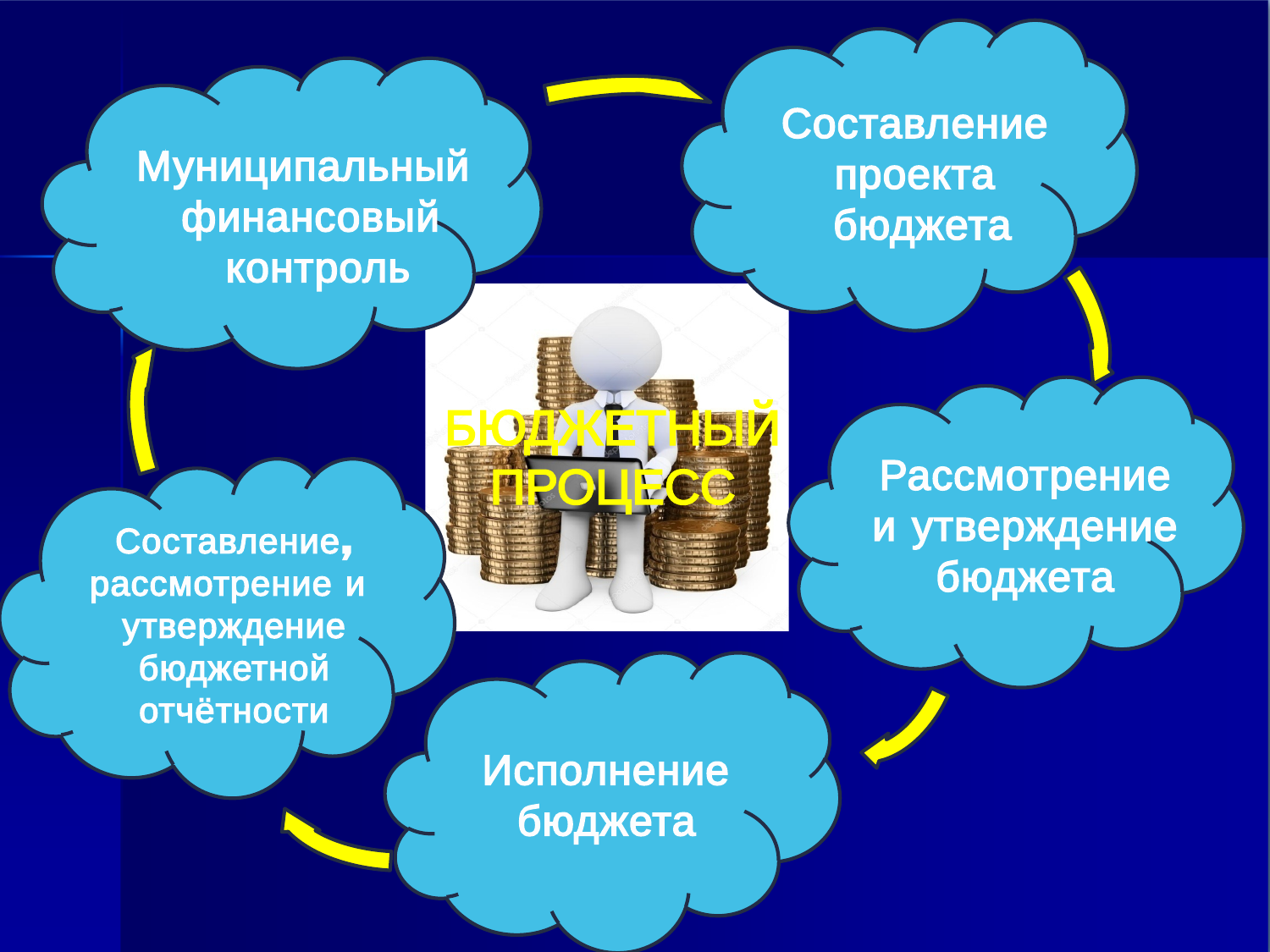

Составление
проекта
 бюджета
Составление
проекта
 бюджета
Муниципальный
финансовый
 контроль

БЮДЖЕТНЫЙ
Процесс
Рассмотрение
и утверждение
бюджета

Исполнение бюджета

Составление,
рассмотрение и
утверждение
бюджетной
отчётности